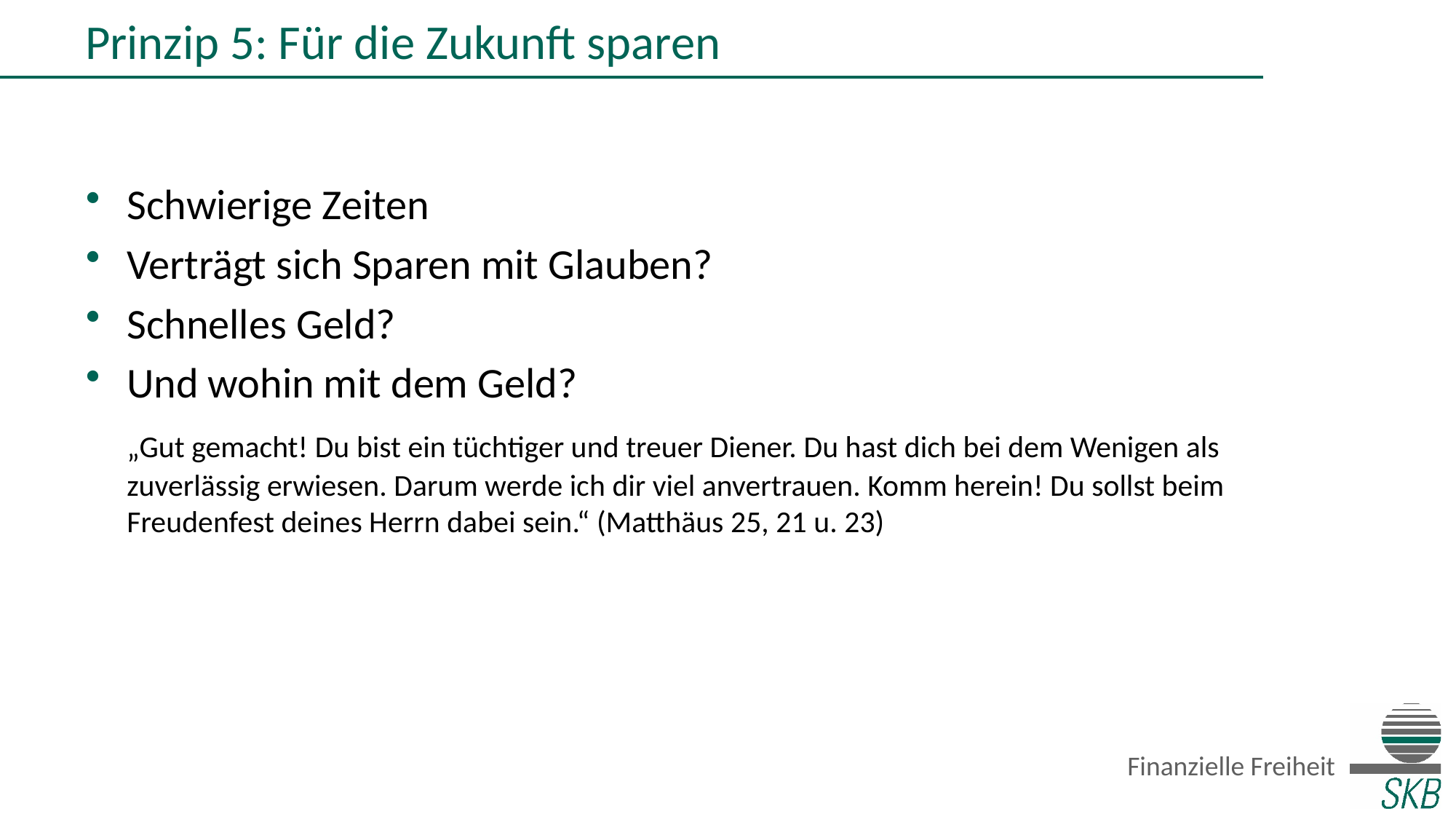

Prinzip 5: Für die Zukunft sparen
Schwierige Zeiten
Verträgt sich Sparen mit Glauben?
Schnelles Geld?
Und wohin mit dem Geld?
	„Gut gemacht! Du bist ein tüchtiger und treuer Diener. Du hast dich bei dem Wenigen als zuverlässig erwiesen. Darum werde ich dir viel anvertrauen. Komm herein! Du sollst beim Freudenfest deines Herrn dabei sein.“ (Matthäus 25, 21 u. 23)